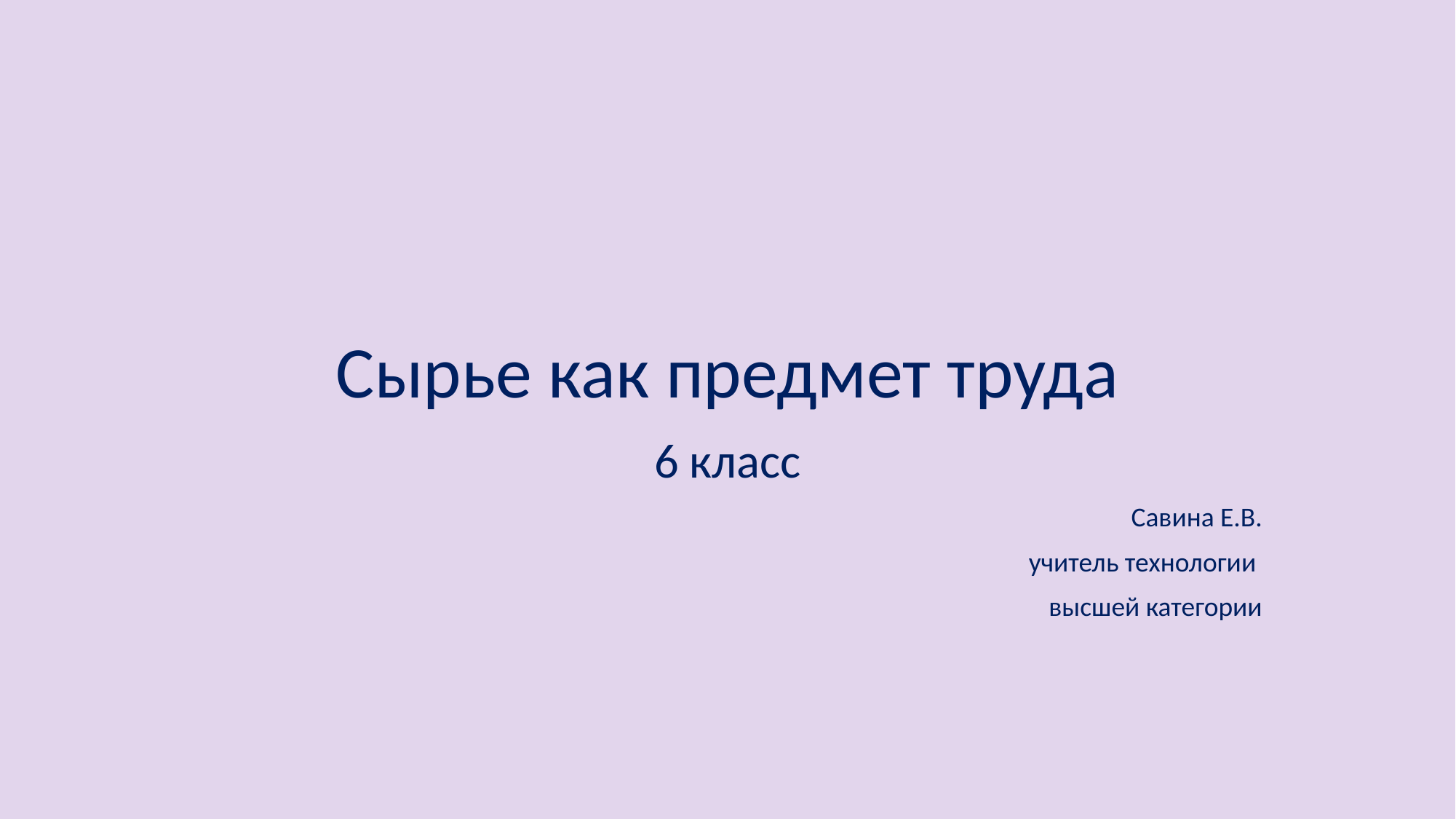

# Сырье как предмет труда
6 класс
Савина Е.В.
учитель технологии
высшей категории